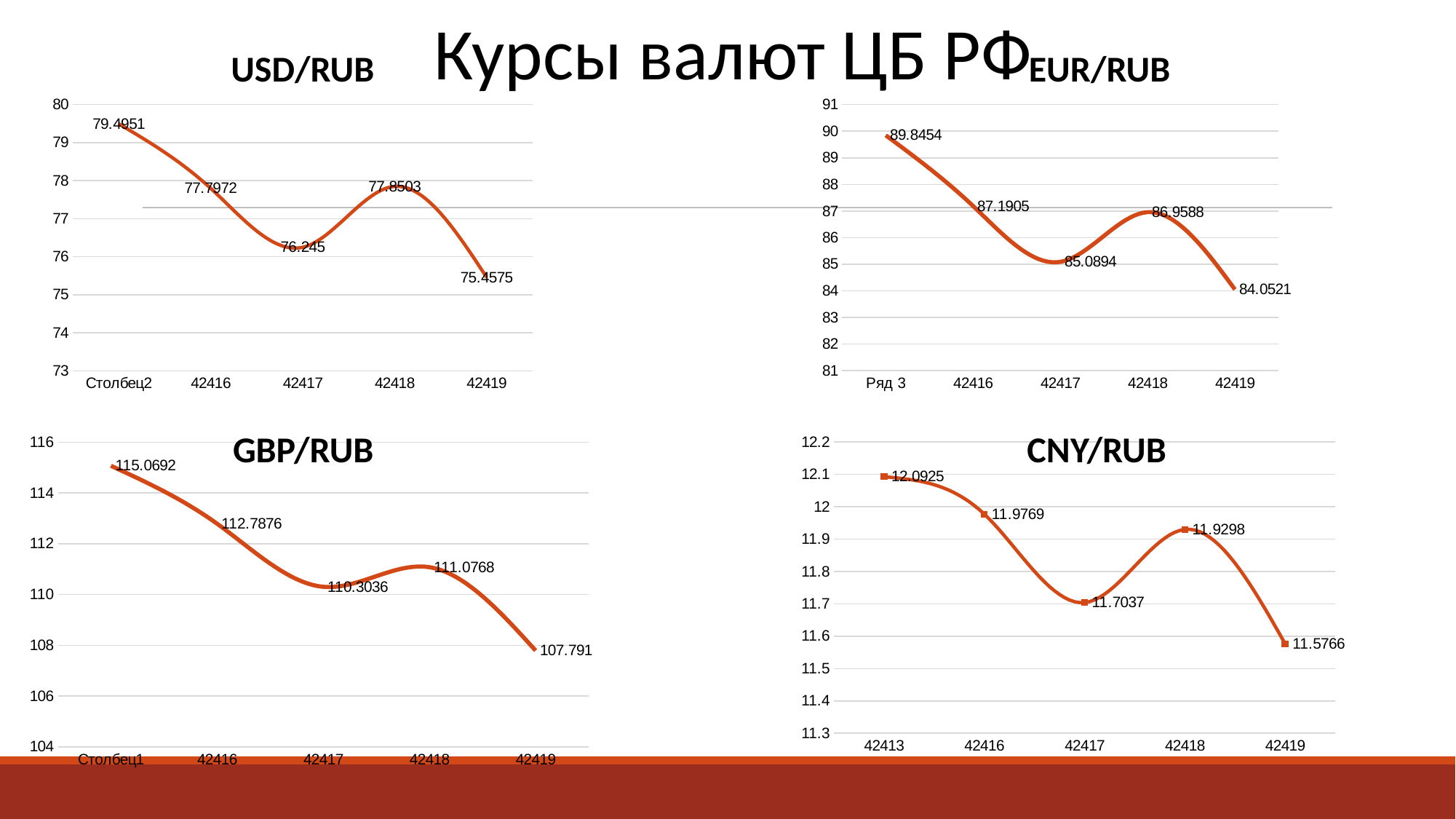

Курсы валют ЦБ РФ
USD/RUB
EUR/RUB

[unsupported chart]

[unsupported chart]

GBP/RUB
CNY/RUB

[unsupported chart]

### Chart

| Category | Ряд 1 |
|---|---|
| 42413 | 12.0925 |
| 42416 | 11.9769 |
| 42417 | 11.7037 |
| 42418 | 11.9298 |
| 42419 | 11.5766 |